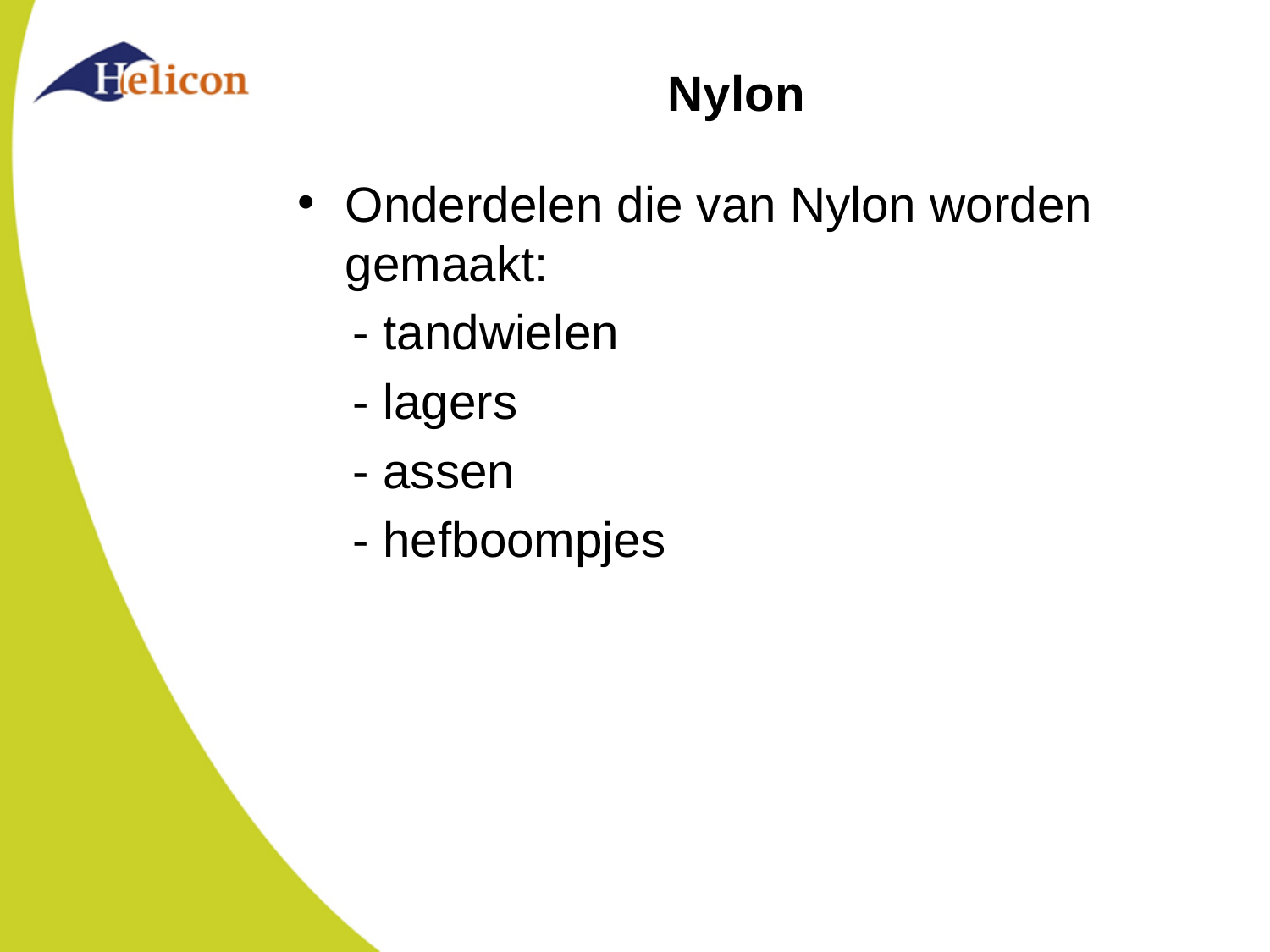

# Nylon
Onderdelen die van Nylon worden gemaakt:
    - tandwielen
    - lagers
    - assen
    - hefboompjes